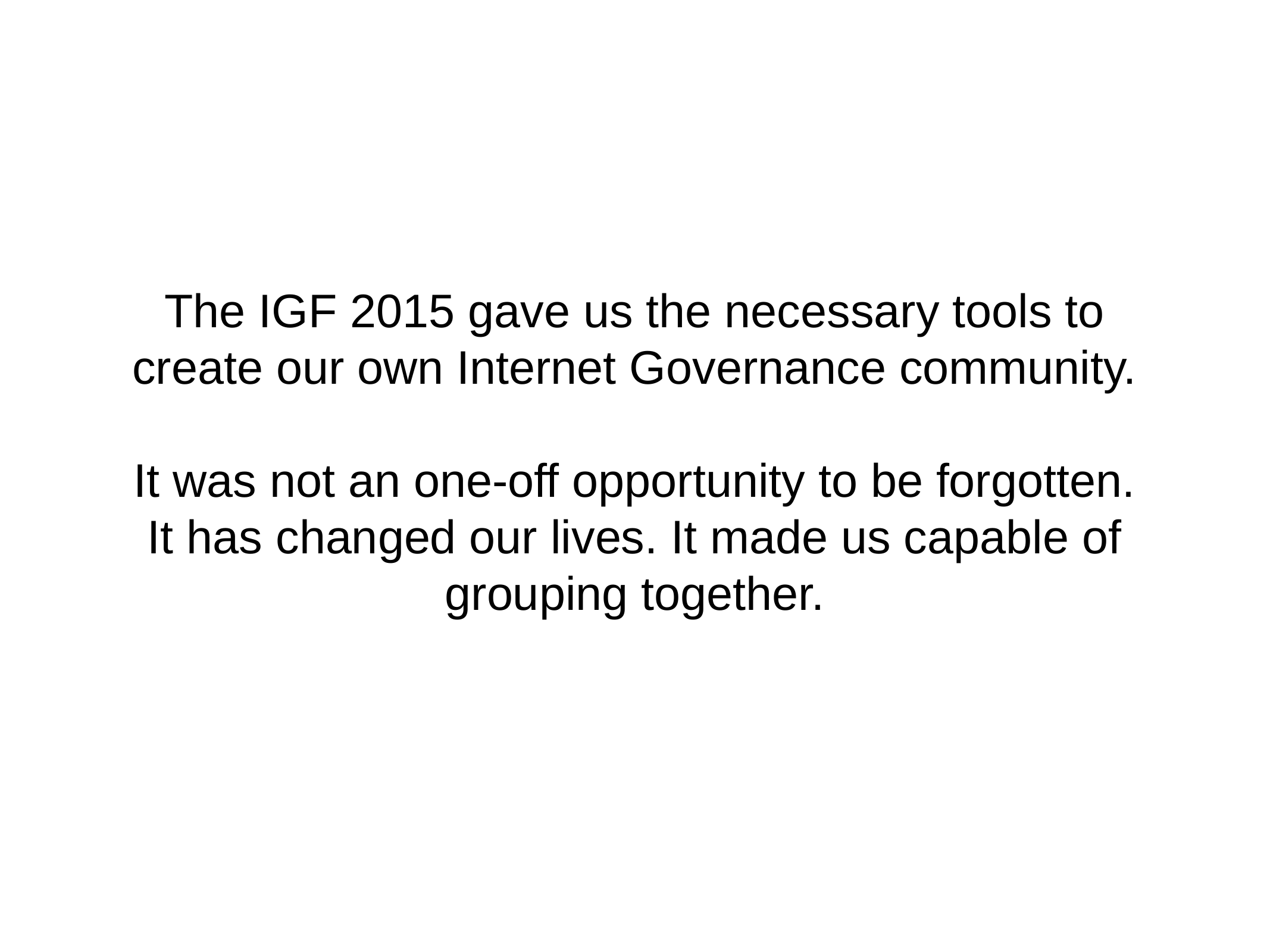

The IGF 2015 gave us the necessary tools to create our own Internet Governance community.

It was not an one-off opportunity to be forgotten. It has changed our lives. It made us capable of grouping together.